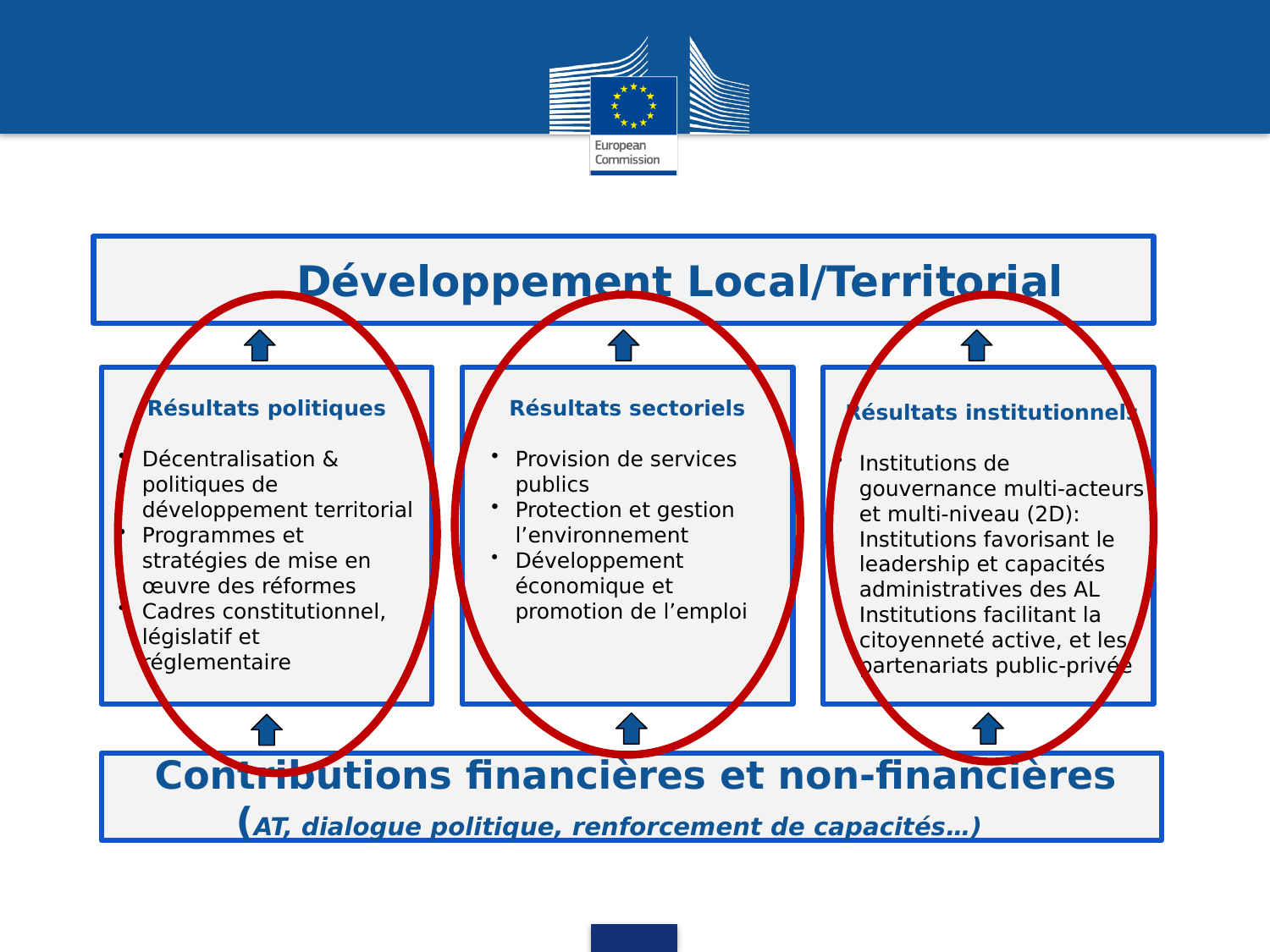

Développement Local/Territorial

Résultats institutionnels

Institutions de gouvernance multi-acteurs et multi-niveau (2D): Institutions favorisant le leadership et capacités administratives des AL
Institutions facilitant la citoyenneté active, et les partenariats public-privée

Résultats politiques

Décentralisation & politiques de développement territorial
Programmes et stratégies de mise en œuvre des réformes
Cadres constitutionnel, législatif et réglementaire

Résultats sectoriels

Provision de services publics
Protection et gestion  l’environnement
Développement économique et promotion de l’emploi

   Contributions financières et non-financières
         (AT, dialogue politique, renforcement de capacités…)